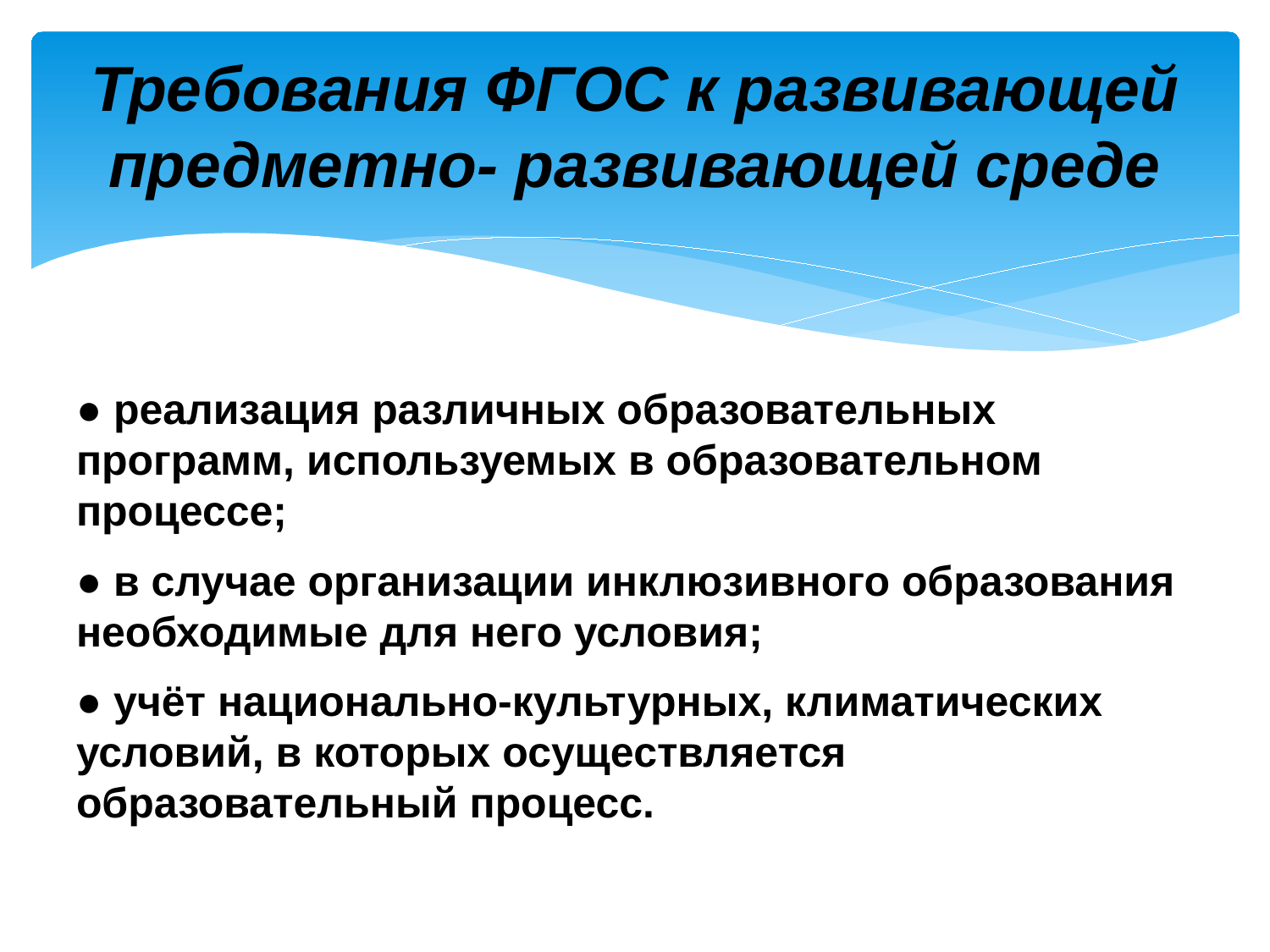

# Требования ФГОС к развивающей предметно- развивающей среде
● реализация различных образовательных программ, используемых в образовательном процессе;
● в случае организации инклюзивного образования необходимые для него условия;
● учёт национально-культурных, климатических условий, в которых осуществляется образовательный процесс.